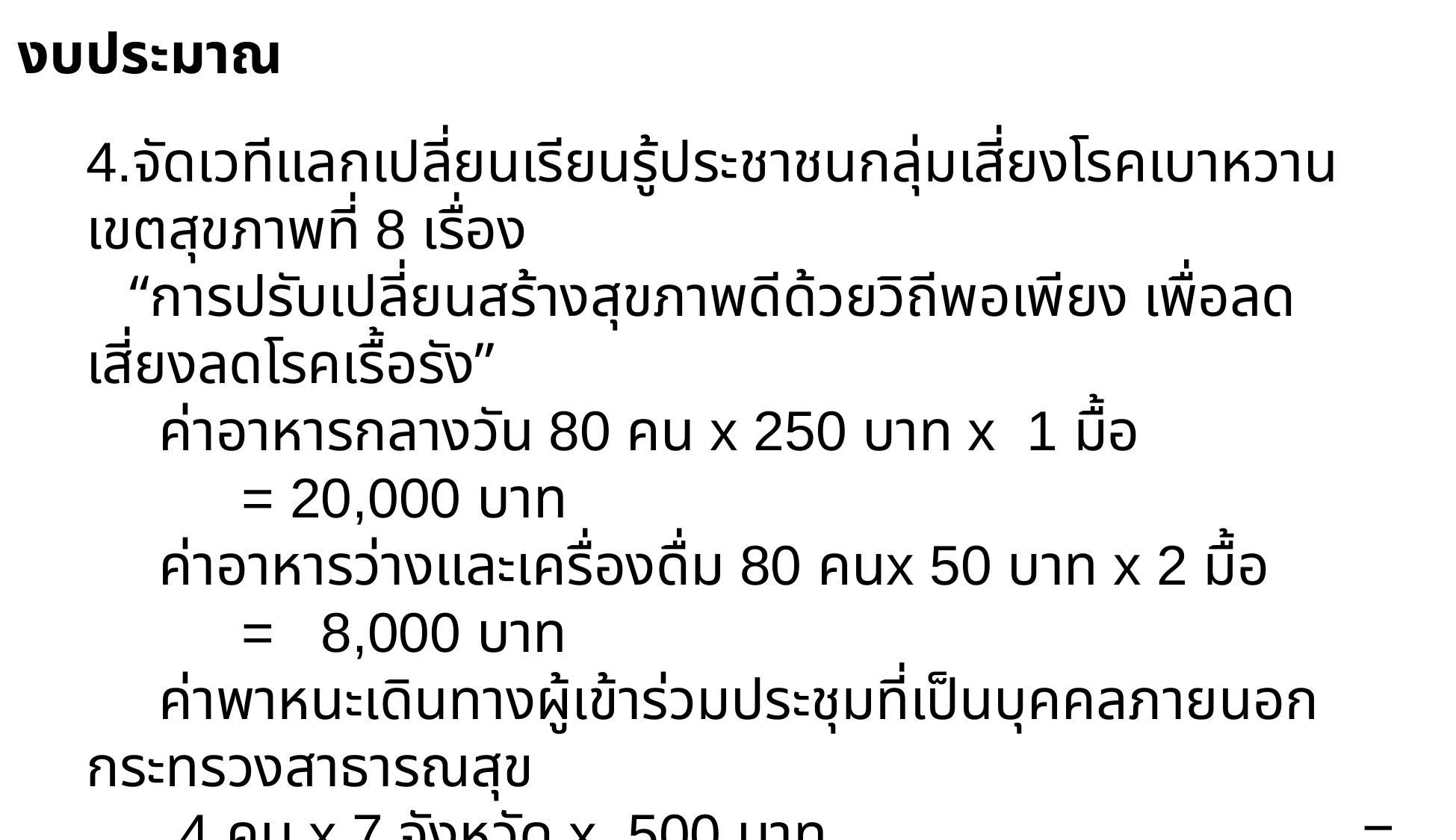

งบประมาณ
4.จัดเวทีแลกเปลี่ยนเรียนรู้ประชาชนกลุ่มเสี่ยงโรคเบาหวาน เขตสุขภาพที่ 8 เรื่อง
   “การปรับเปลี่ยนสร้างสุขภาพดีด้วยวิถีพอเพียง เพื่อลดเสี่ยงลดโรคเรื้อรัง”
     ค่าอาหารกลางวัน 80 คน x 250 บาท x  1 มื้อ			   = 20,000 บาท
     ค่าอาหารว่างและเครื่องดื่ม 80 คนx 50 บาท x 2 มื้อ  		   =   8,000 บาท
     ค่าพาหนะเดินทางผู้เข้าร่วมประชุมที่เป็นบุคคลภายนอกกระทรวงสาธารณสุข
      4 คน x 7 จังหวัด x  500 บาท			   	   	   = 14,000 บาท
      ค่าสมนาคุณวิทยากร 3 คน x 600 บาท x 6 ชม.	                      = 10,800 บาท